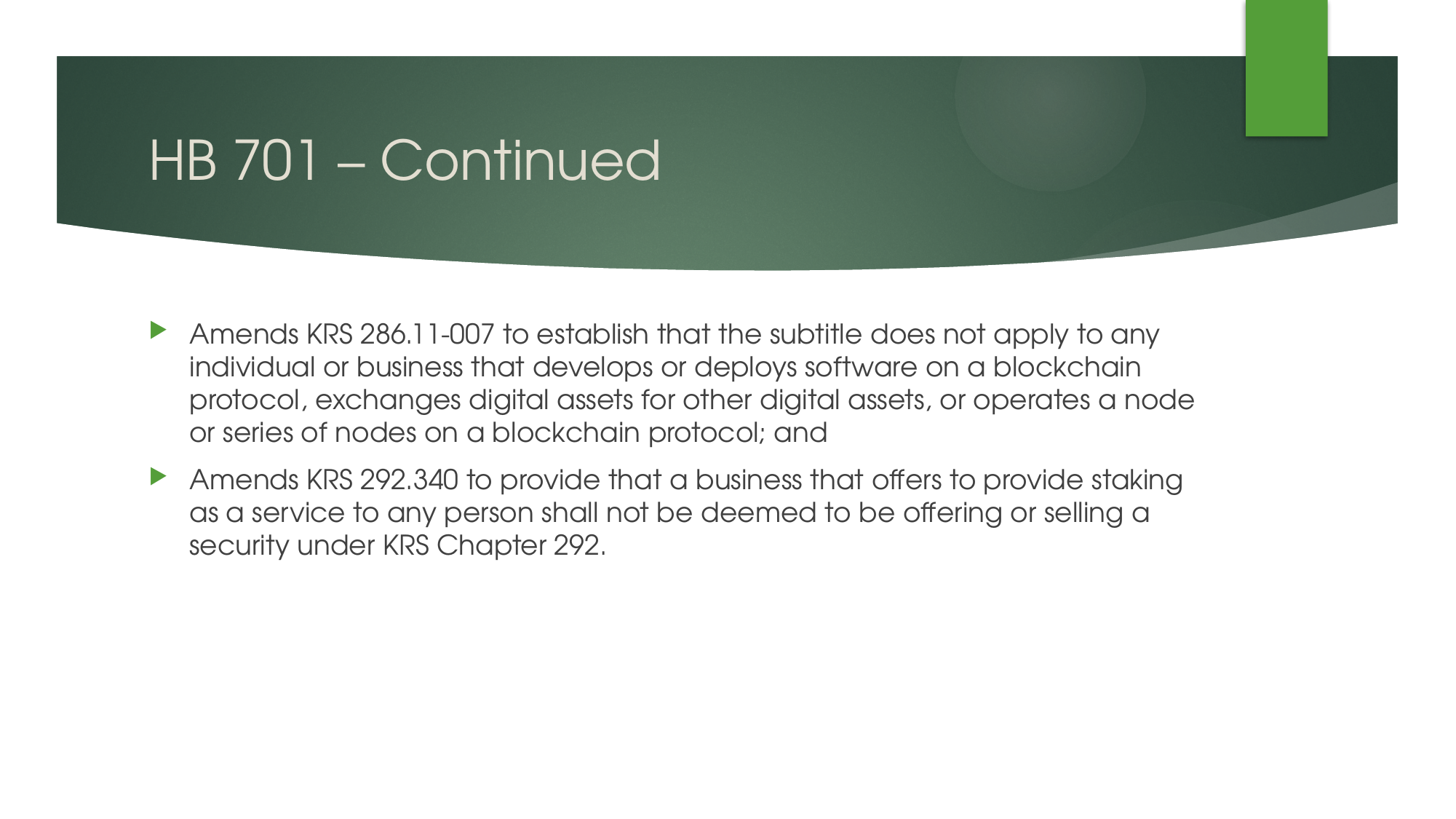

# HB 701 – Continued
Amends KRS 286.11-007 to establish that the subtitle does not apply to any individual or business that develops or deploys software on a blockchain protocol, exchanges digital assets for other digital assets, or operates a node or series of nodes on a blockchain protocol; and
Amends KRS 292.340 to provide that a business that offers to provide staking as a service to any person shall not be deemed to be offering or selling a security under KRS Chapter 292.